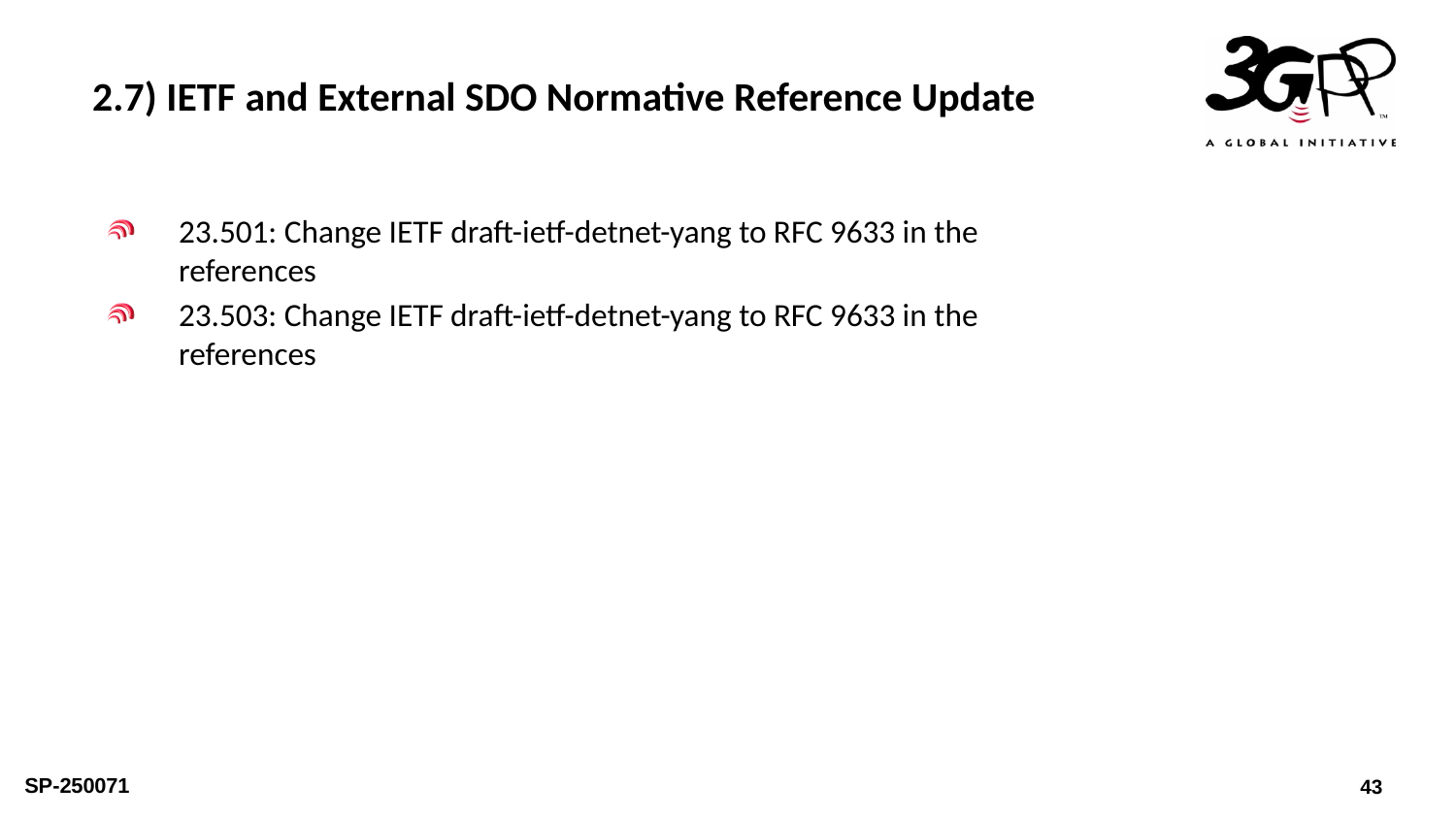

# 2.7) IETF and External SDO Normative Reference Update

23.501: Change IETF draft-ietf-detnet-yang to RFC 9633 in the references
23.503: Change IETF draft-ietf-detnet-yang to RFC 9633 in the references